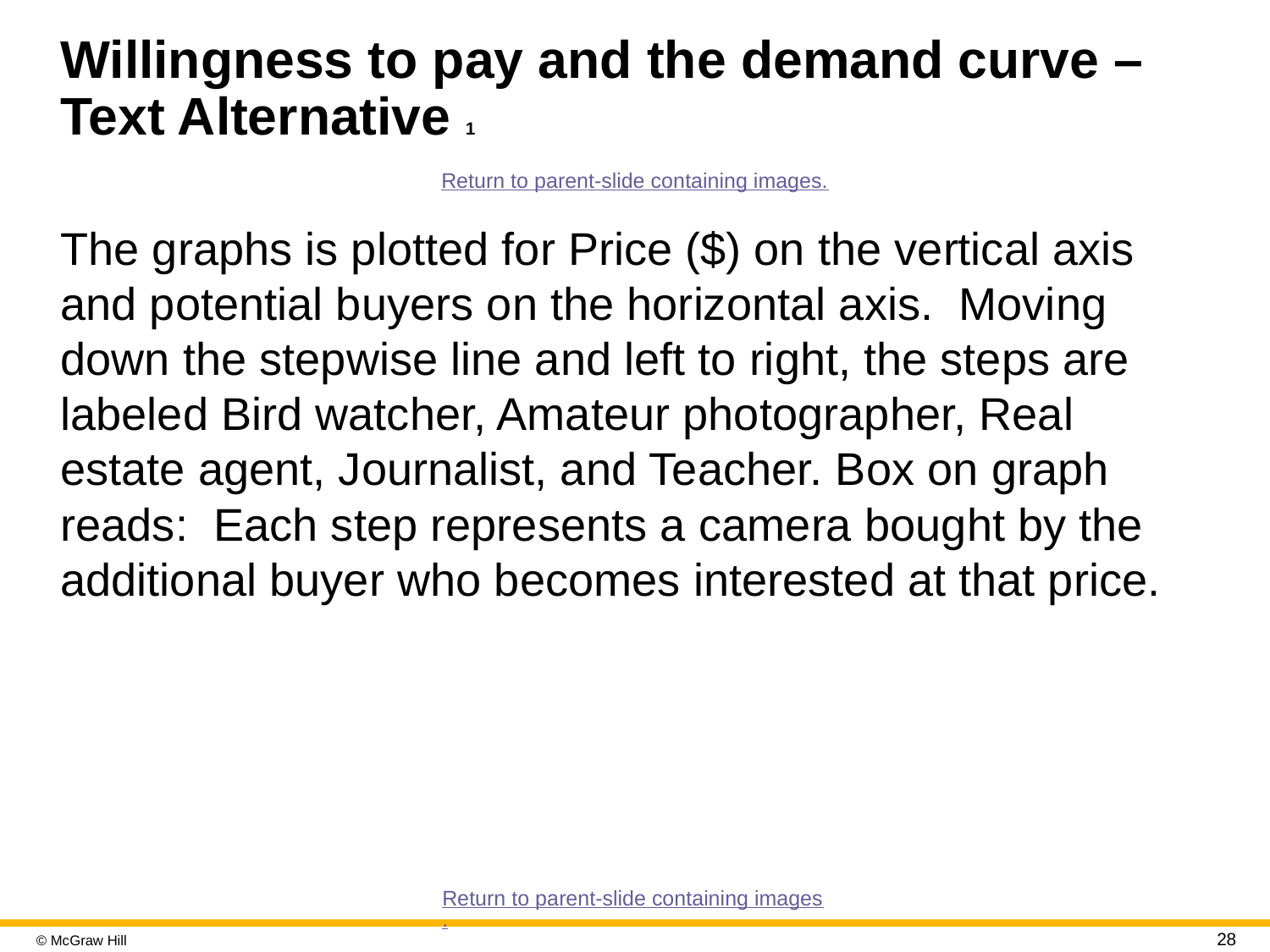

# Willingness to pay and the demand curve – Text Alternative 1
Return to parent-slide containing images.
The graphs is plotted for Price ($) on the vertical axis and potential buyers on the horizontal axis.  Moving down the stepwise line and left to right, the steps are labeled Bird watcher, Amateur photographer, Real estate agent, Journalist, and Teacher. Box on graph reads:  Each step represents a camera bought by the additional buyer who becomes interested at that price.
Return to parent-slide containing images.